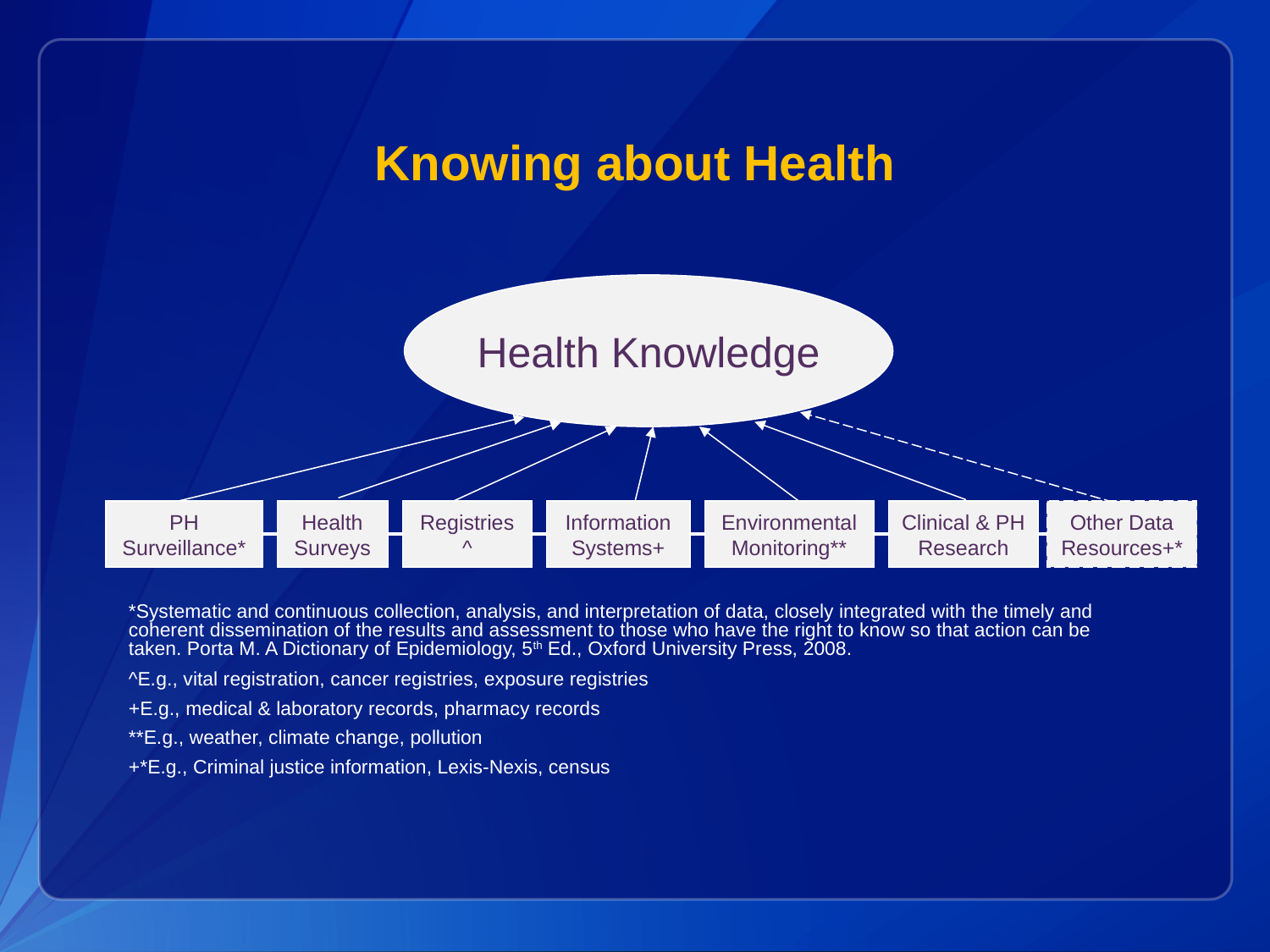

# Knowing about Health
Health Knowledge

PH Surveillance*
Health Surveys
Registries^
Information Systems+
Environmental Monitoring**
Clinical & PH Research
Other Data Resources+*
*Systematic and continuous collection, analysis, and interpretation of data, closely integrated with the timely and coherent dissemination of the results and assessment to those who have the right to know so that action can be taken. Porta M. A Dictionary of Epidemiology, 5th Ed., Oxford University Press, 2008.
^E.g., vital registration, cancer registries, exposure registries
+E.g., medical & laboratory records, pharmacy records
**E.g., weather, climate change, pollution
+*E.g., Criminal justice information, Lexis-Nexis, census